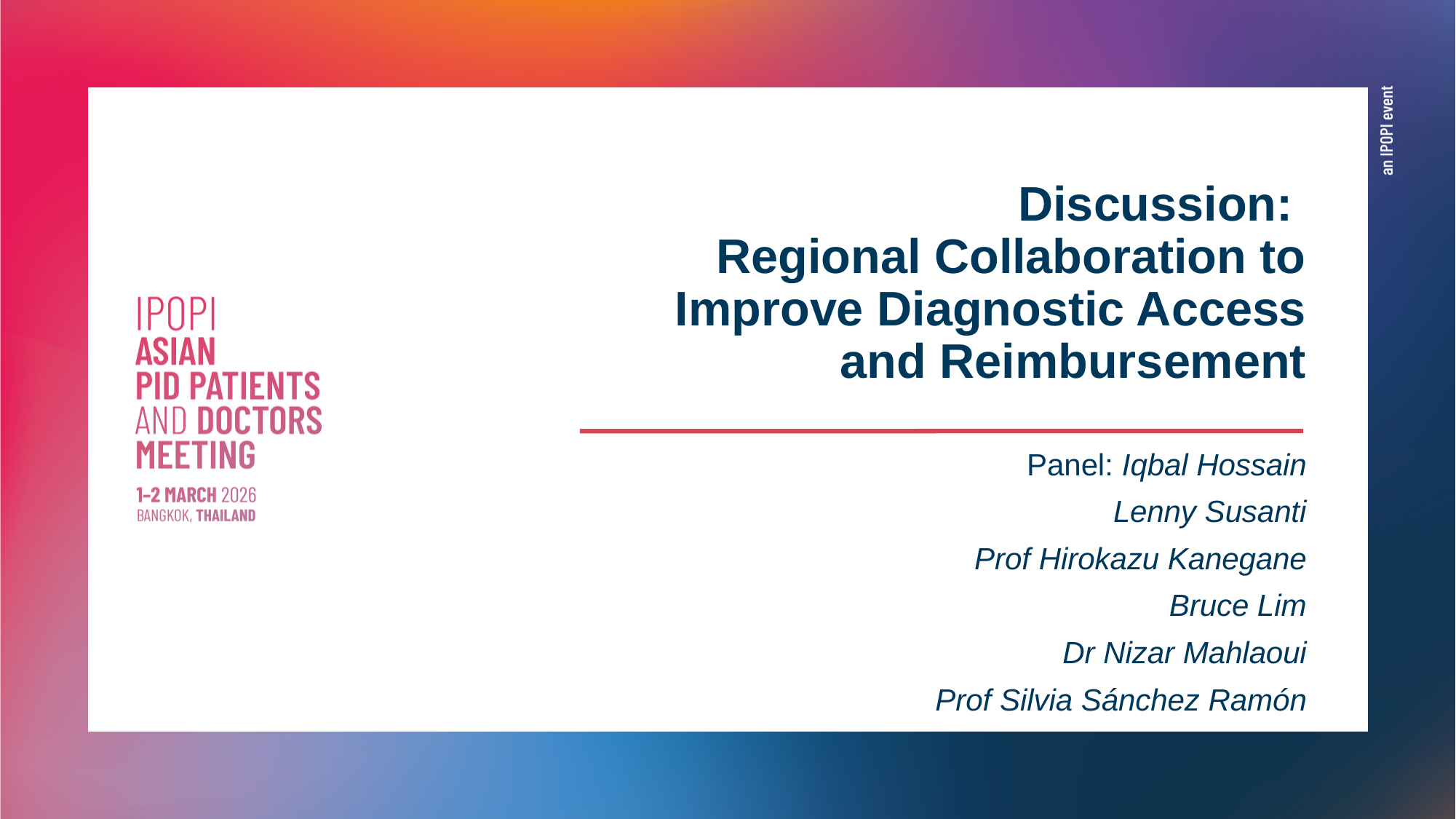

# Discussion: Regional Collaboration to Improve Diagnostic Access and Reimbursement
Panel: Iqbal Hossain
Lenny Susanti
Prof Hirokazu Kanegane
Bruce Lim
Dr Nizar Mahlaoui
Prof Silvia Sánchez Ramón